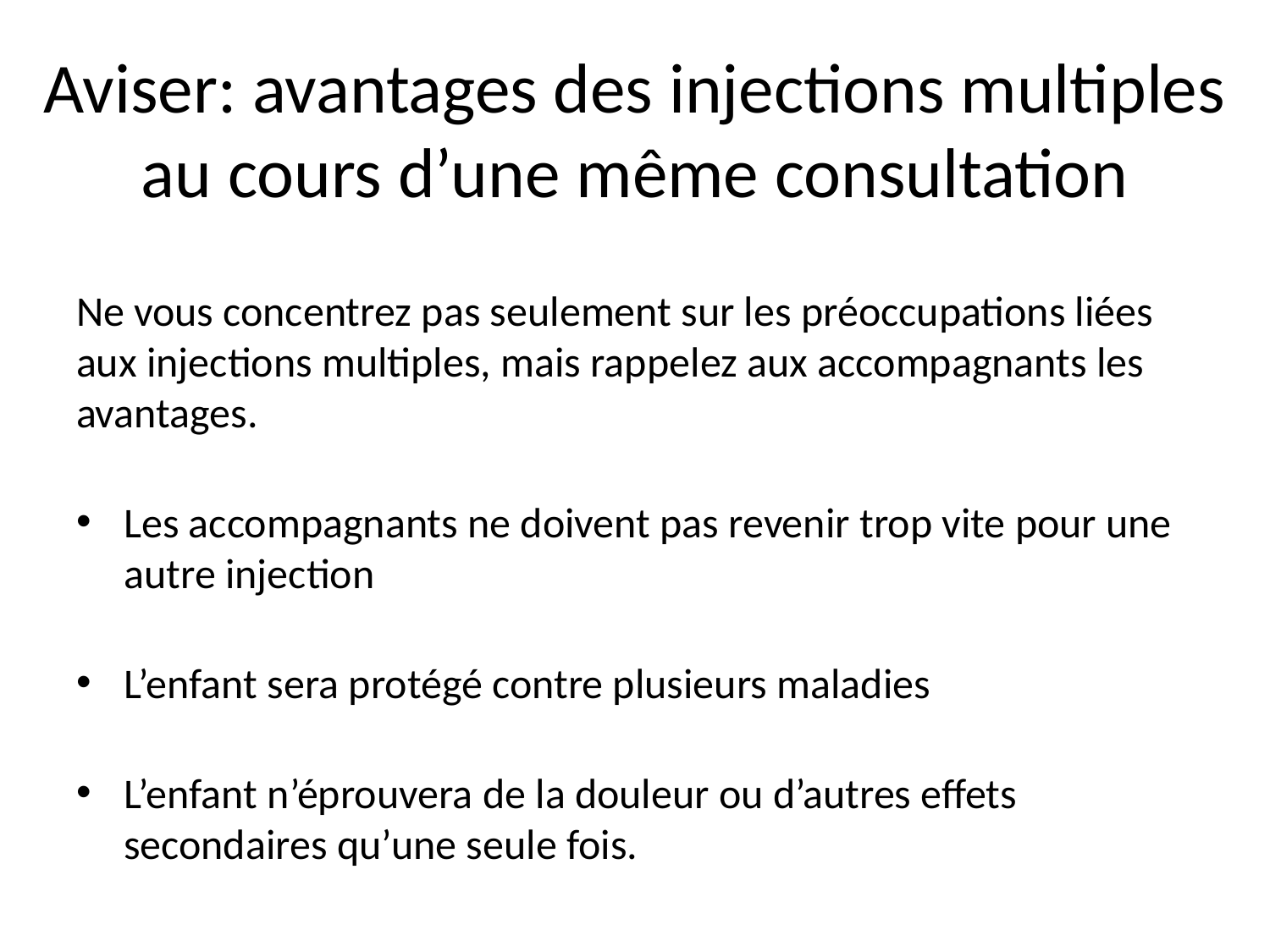

# Aviser: avantages des injections multiples au cours d’une même consultation
Ne vous concentrez pas seulement sur les préoccupations liées aux injections multiples, mais rappelez aux accompagnants les avantages.
Les accompagnants ne doivent pas revenir trop vite pour une autre injection
L’enfant sera protégé contre plusieurs maladies
L’enfant n’éprouvera de la douleur ou d’autres effets secondaires qu’une seule fois.